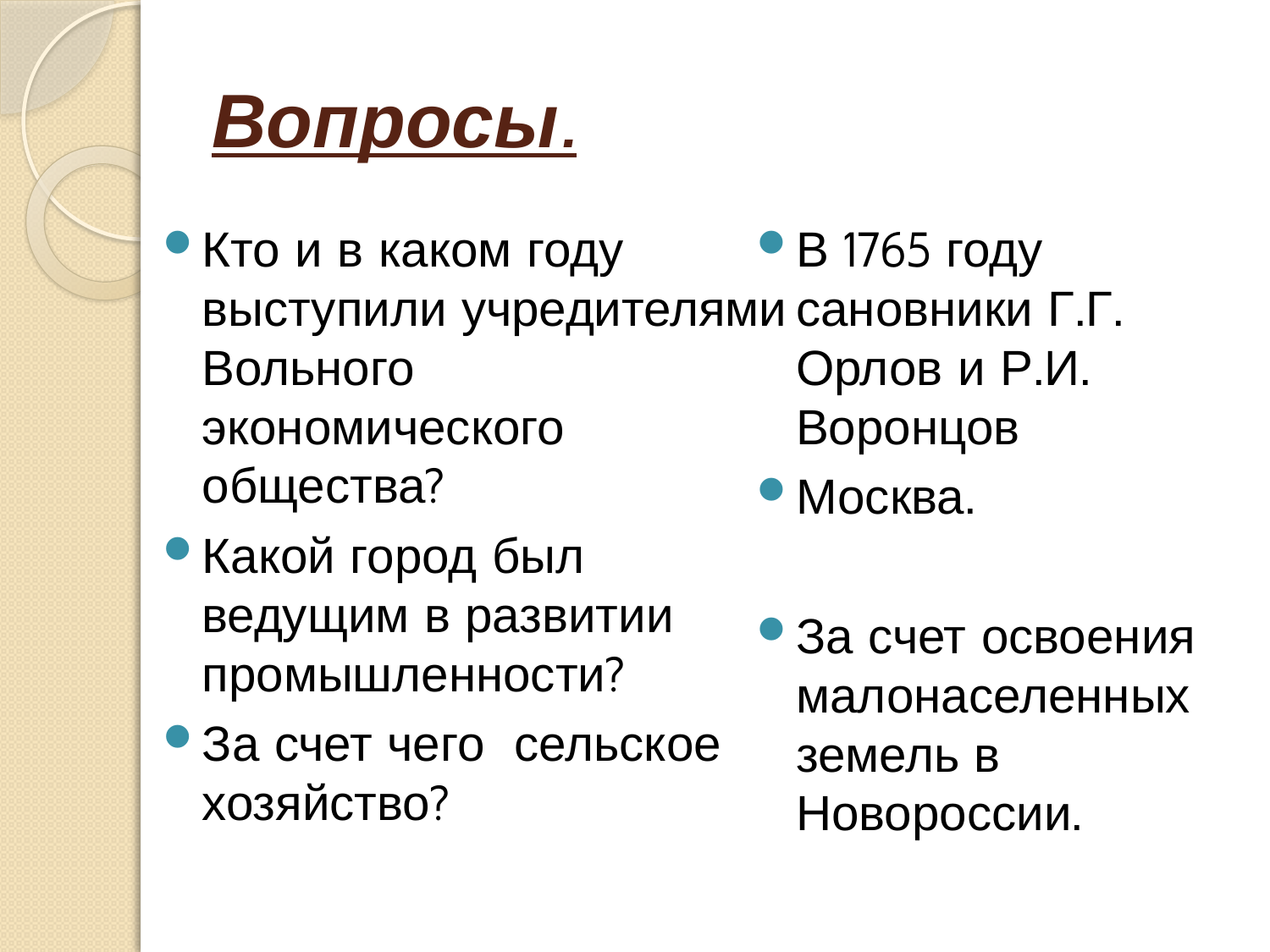

# Вопросы.
Кто и в каком году выступили учредителями Вольного экономического общества?
Какой город был ведущим в развитии промышленности?
За счет чего  сельское хозяйство?

В 1765 году сановники Г.Г. Орлов и Р.И. Воронцов
Москва.

За счет освоения малонаселенных земель в Новороссии.